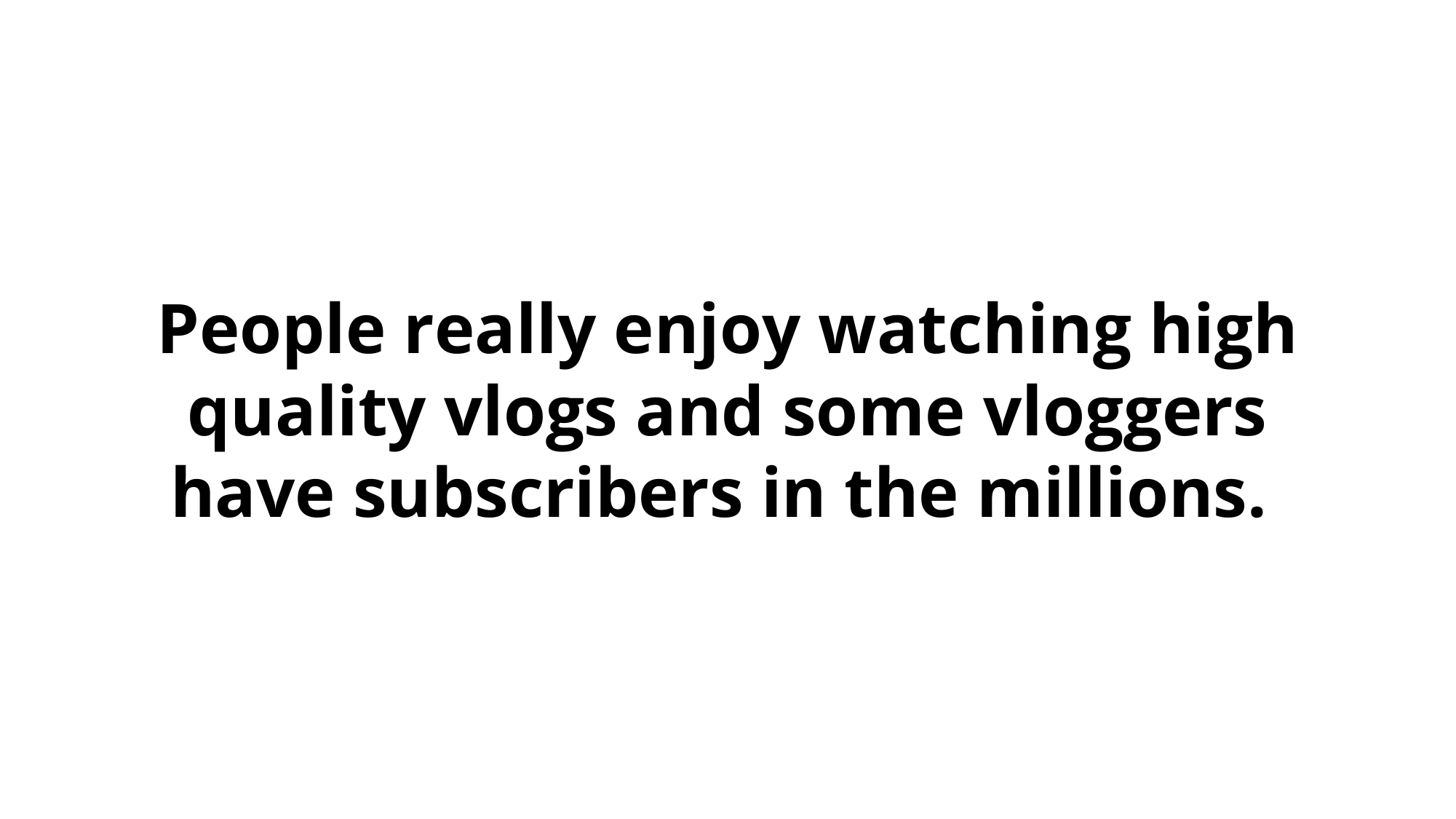

People really enjoy watching high quality vlogs and some vloggers have subscribers in the millions.